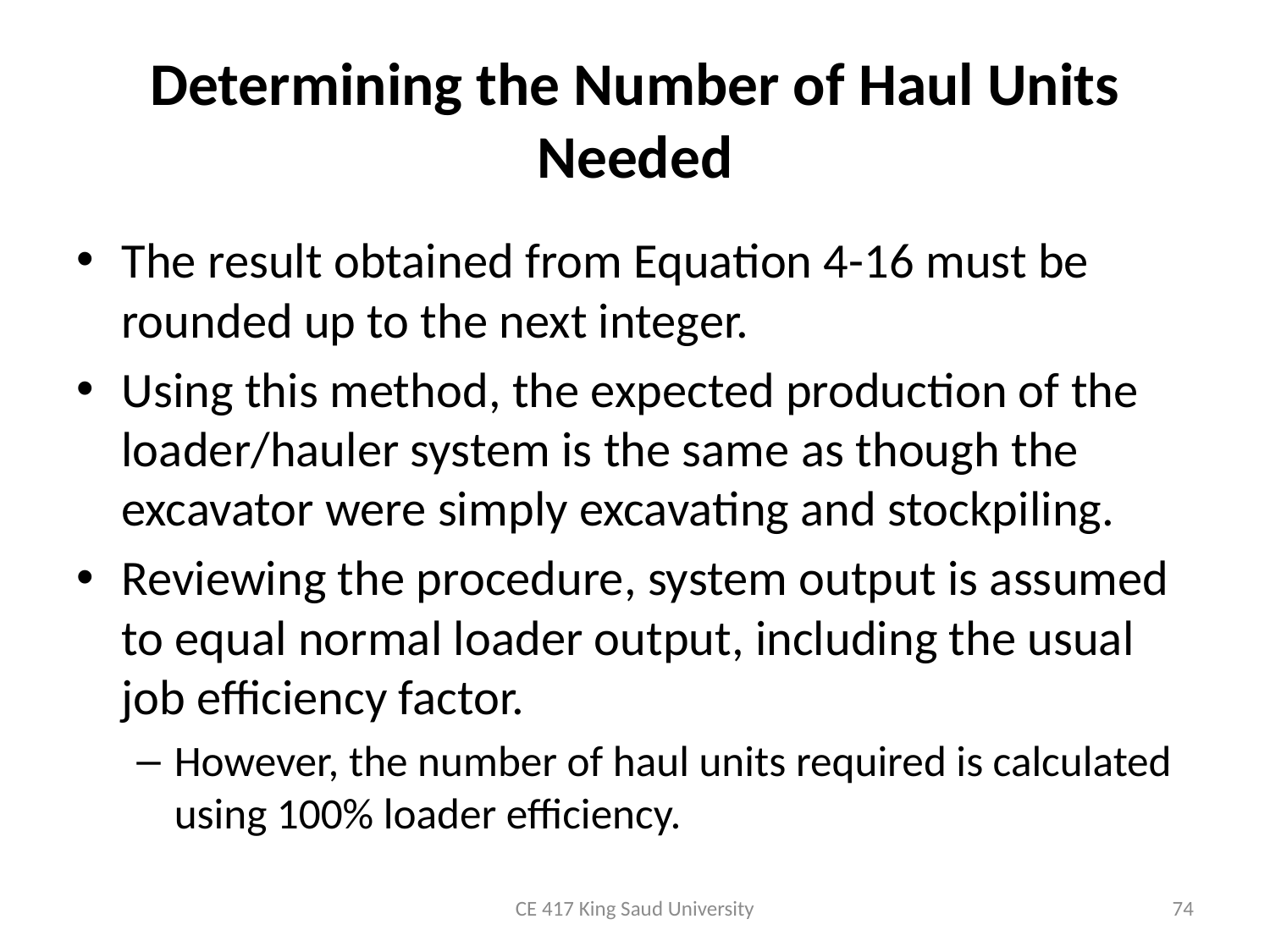

# Determining the Number of Haul Units Needed
The result obtained from Equation 4-16 must be rounded up to the next integer.
Using this method, the expected production of the loader/hauler system is the same as though the excavator were simply excavating and stockpiling.
Reviewing the procedure, system output is assumed to equal normal loader output, including the usual job efficiency factor.
However, the number of haul units required is calculated using 100% loader efficiency.
CE 417 King Saud University
74